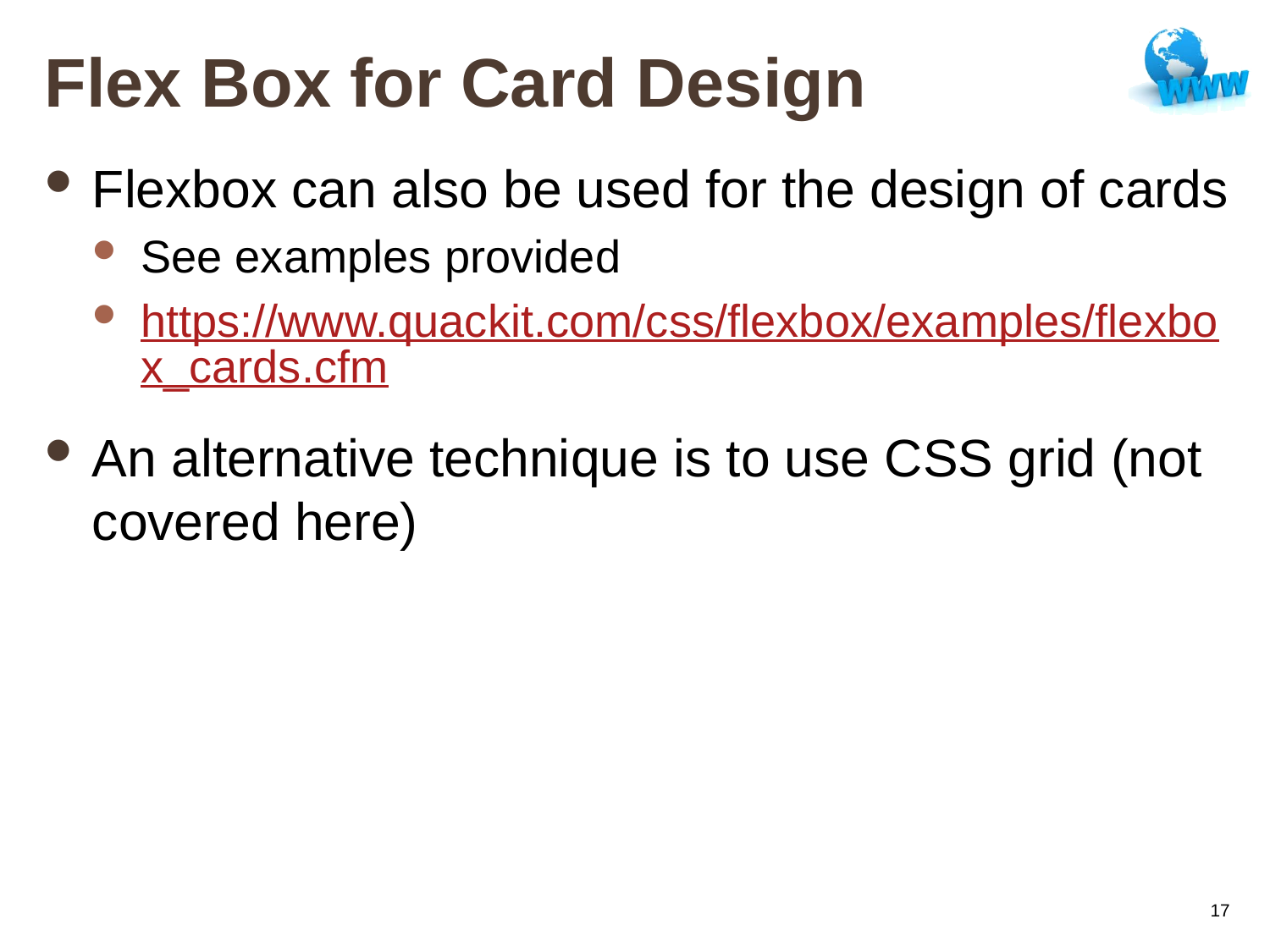

# Flex Box for Card Design
Flexbox can also be used for the design of cards
See examples provided
https://www.quackit.com/css/flexbox/examples/flexbox_cards.cfm
An alternative technique is to use CSS grid (not covered here)
17